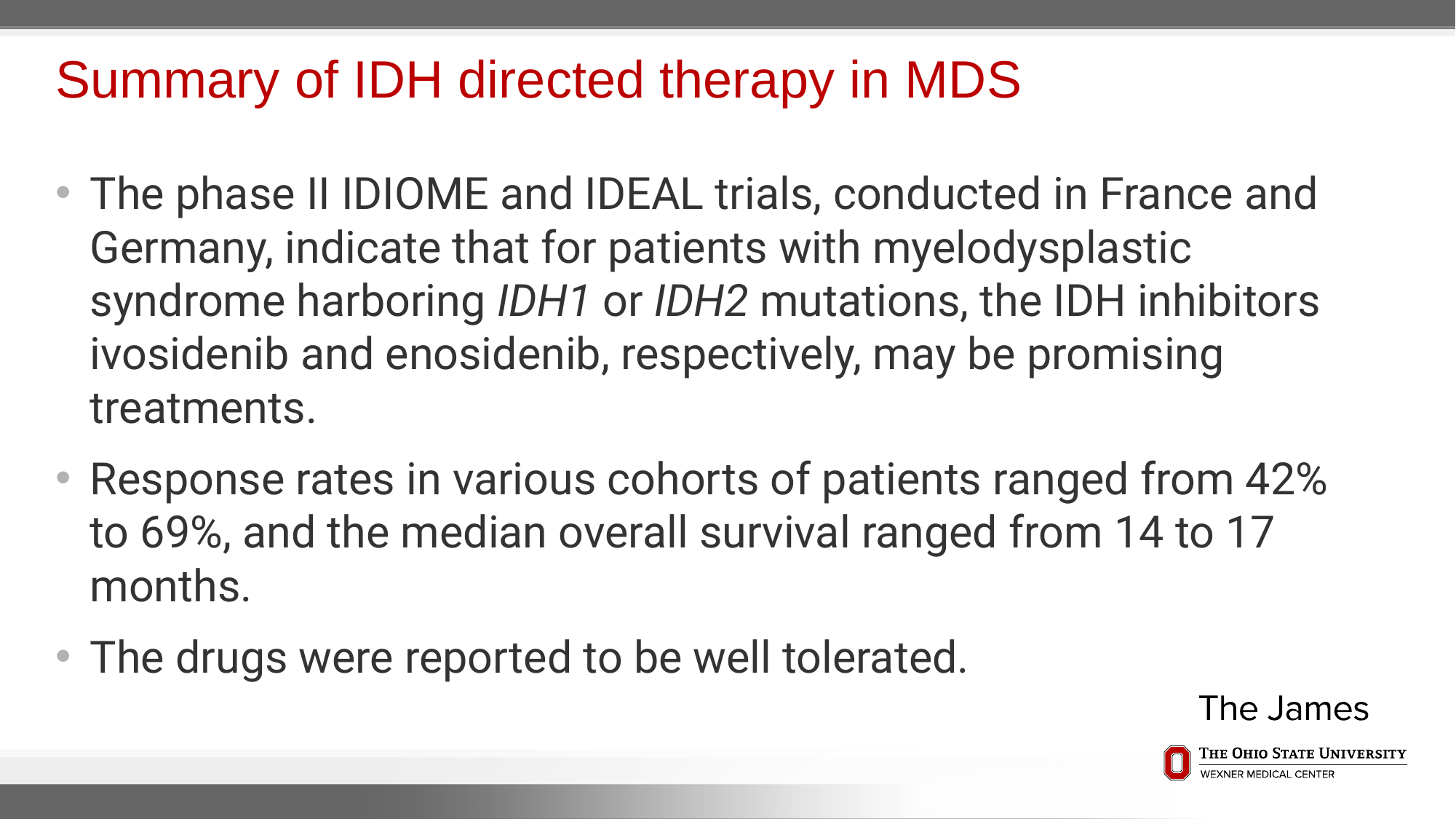

# Summary of IDH directed therapy in MDS
The phase II IDIOME and IDEAL trials, conducted in France and Germany, indicate that for patients with myelodysplastic syndrome harboring IDH1 or IDH2 mutations, the IDH inhibitors ivosidenib and enosidenib, respectively, may be promising treatments.
Response rates in various cohorts of patients ranged from 42% to 69%, and the median overall survival ranged from 14 to 17 months.
The drugs were reported to be well tolerated.